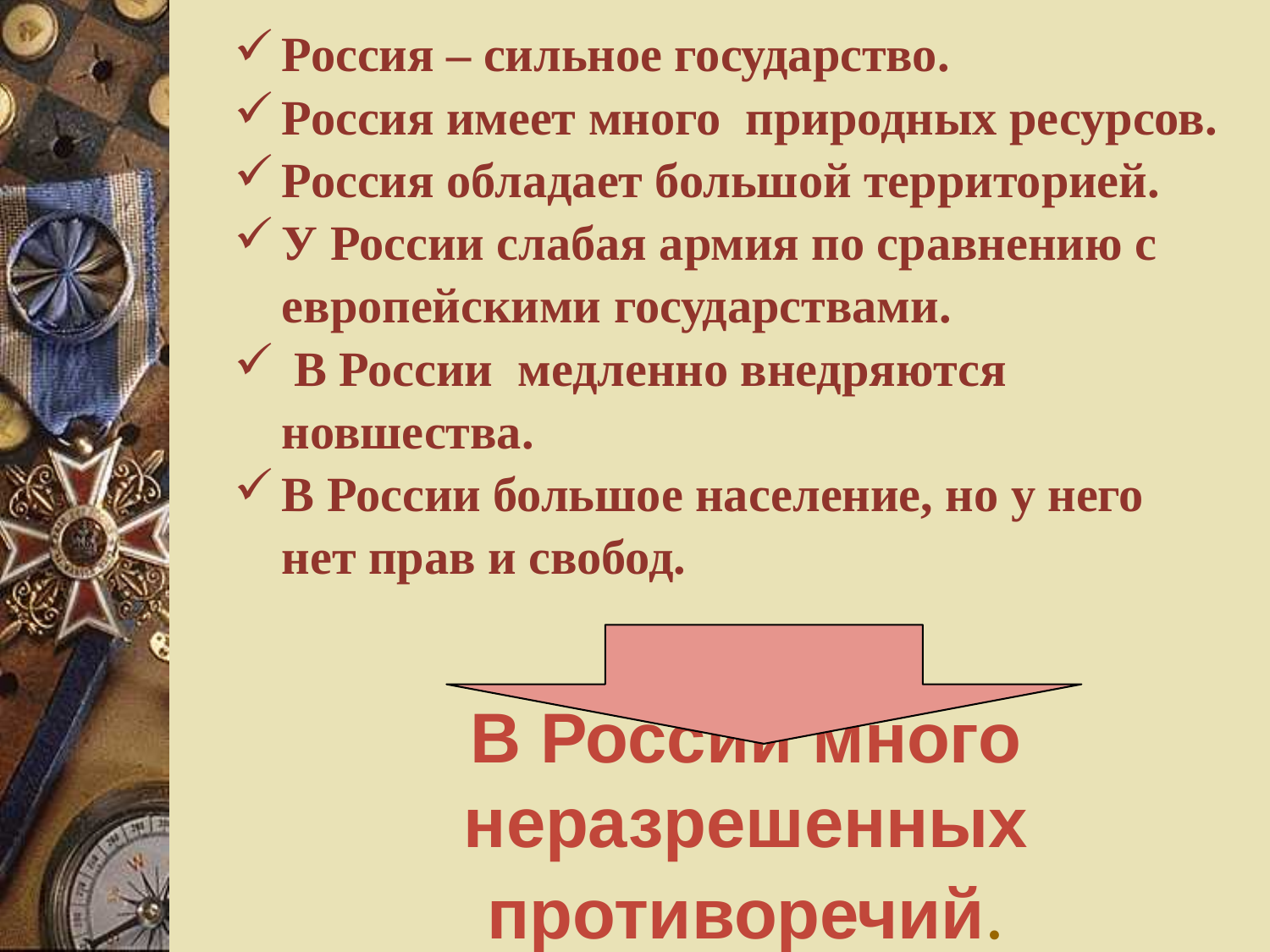

| Россия – сильное государство. Россия имеет много природных ресурсов. Россия обладает большой территорией. У России слабая армия по сравнению с европейскими государствами. В России медленно внедряются новшества. В России большое население, но у него нет прав и свобод. |
| --- |

# В России много неразрешенных противоречий.